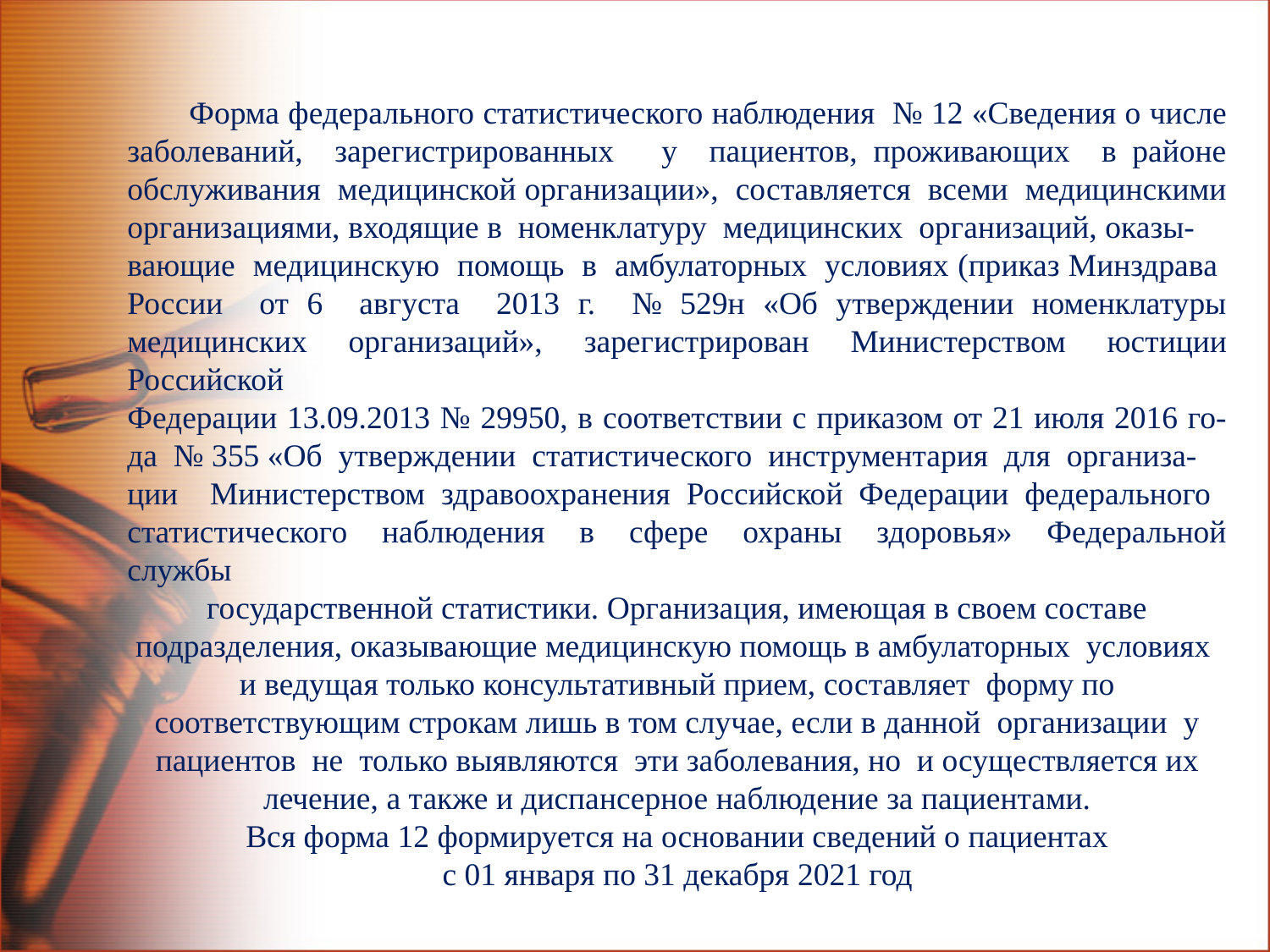

Форма федерального статистического наблюдения  № 12 «Сведения о числе заболеваний,  зарегистрированных   у  пациентов, проживающих  в районе обслуживания  медицинской организации»,  составляется  всеми  медицинскими организациями, входящие в  номенклатуру  медицинских  организаций, оказы-
вающие  медицинскую  помощь  в  амбулаторных  условиях (приказ Минздрава  России  от 6  августа  2013 г.  № 529н «Об утверждении номенклатуры медицинских организаций», зарегистрирован Министерством юстиции Российской
Федерации 13.09.2013 № 29950, в соответствии с приказом от 21 июля 2016 го-да  № 355 «Об  утверждении  статистического  инструментария  для  организа-
ции  Министерством здравоохранения Российской Федерации федерального  статистического  наблюдения  в  сфере  охраны  здоровья»  Федеральной службы
государственной статистики. Организация, имеющая в своем составе подразделения, оказывающие медицинскую помощь в амбулаторных  условиях  и ведущая только консультативный прием, составляет  форму по соответствующим строкам лишь в том случае, если в данной  организации  у пациентов  не  только выявляются  эти заболевания, но  и осуществляется их лечение, а также и диспансерное наблюдение за пациентами.
 Вся форма 12 формируется на основании сведений о пациентах
с 01 января по 31 декабря 2021 год